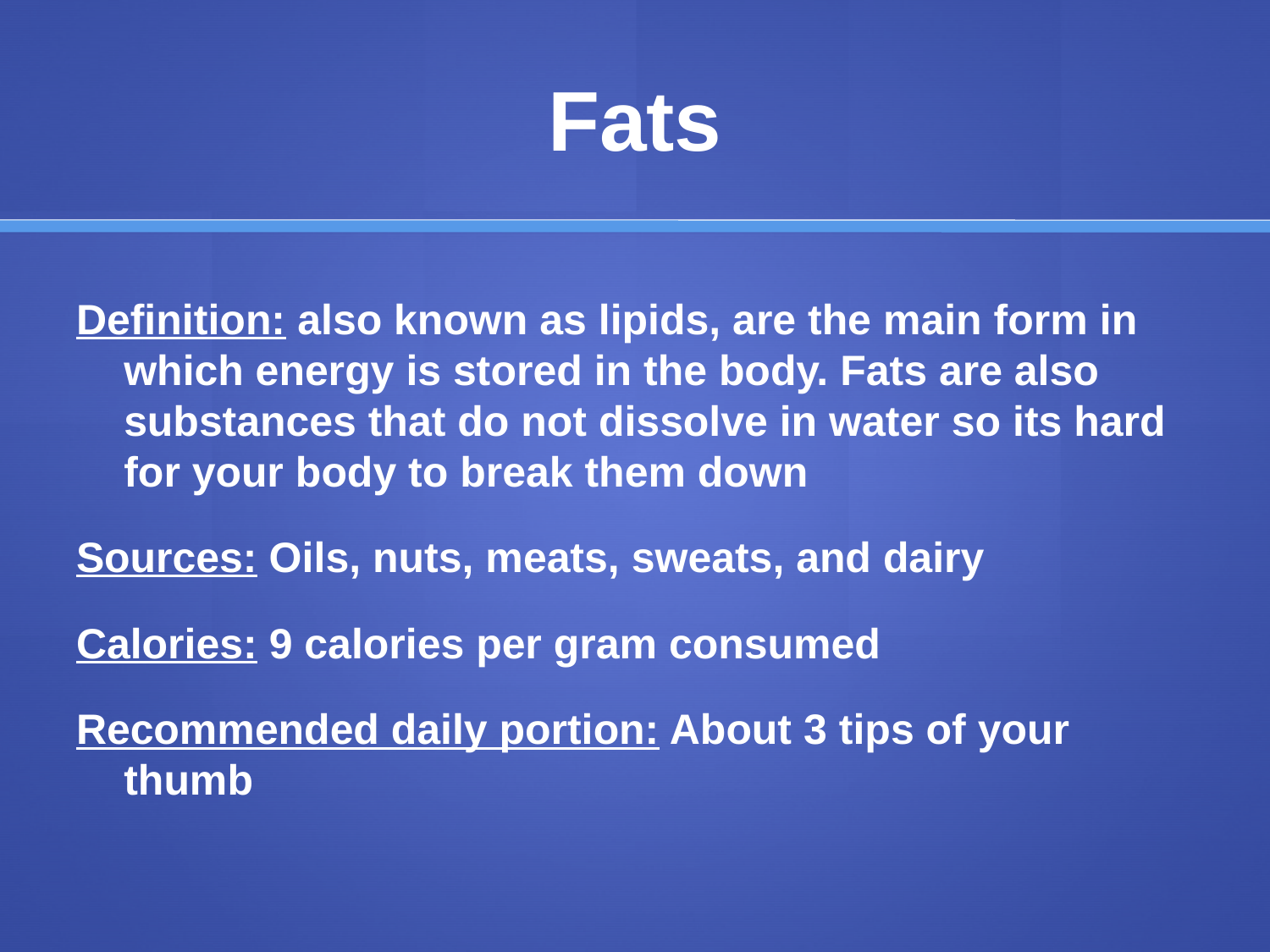

# Fats
Definition: also known as lipids, are the main form in which energy is stored in the body. Fats are also substances that do not dissolve in water so its hard for your body to break them down
Sources: Oils, nuts, meats, sweats, and dairy
Calories: 9 calories per gram consumed
Recommended daily portion: About 3 tips of your thumb